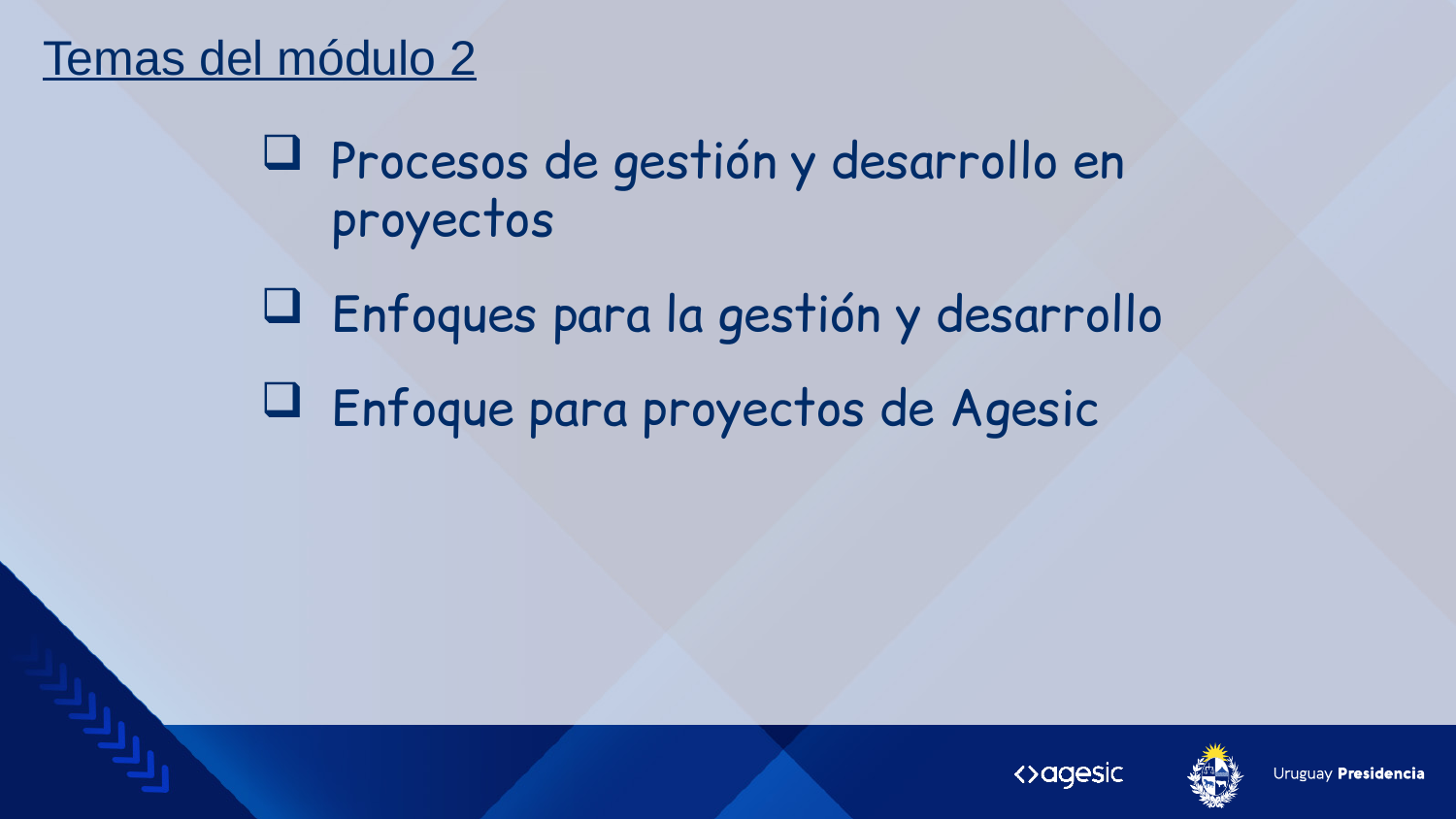

Temas del módulo 2
Procesos de gestión y desarrollo en proyectos
Enfoques para la gestión y desarrollo
Enfoque para proyectos de Agesic